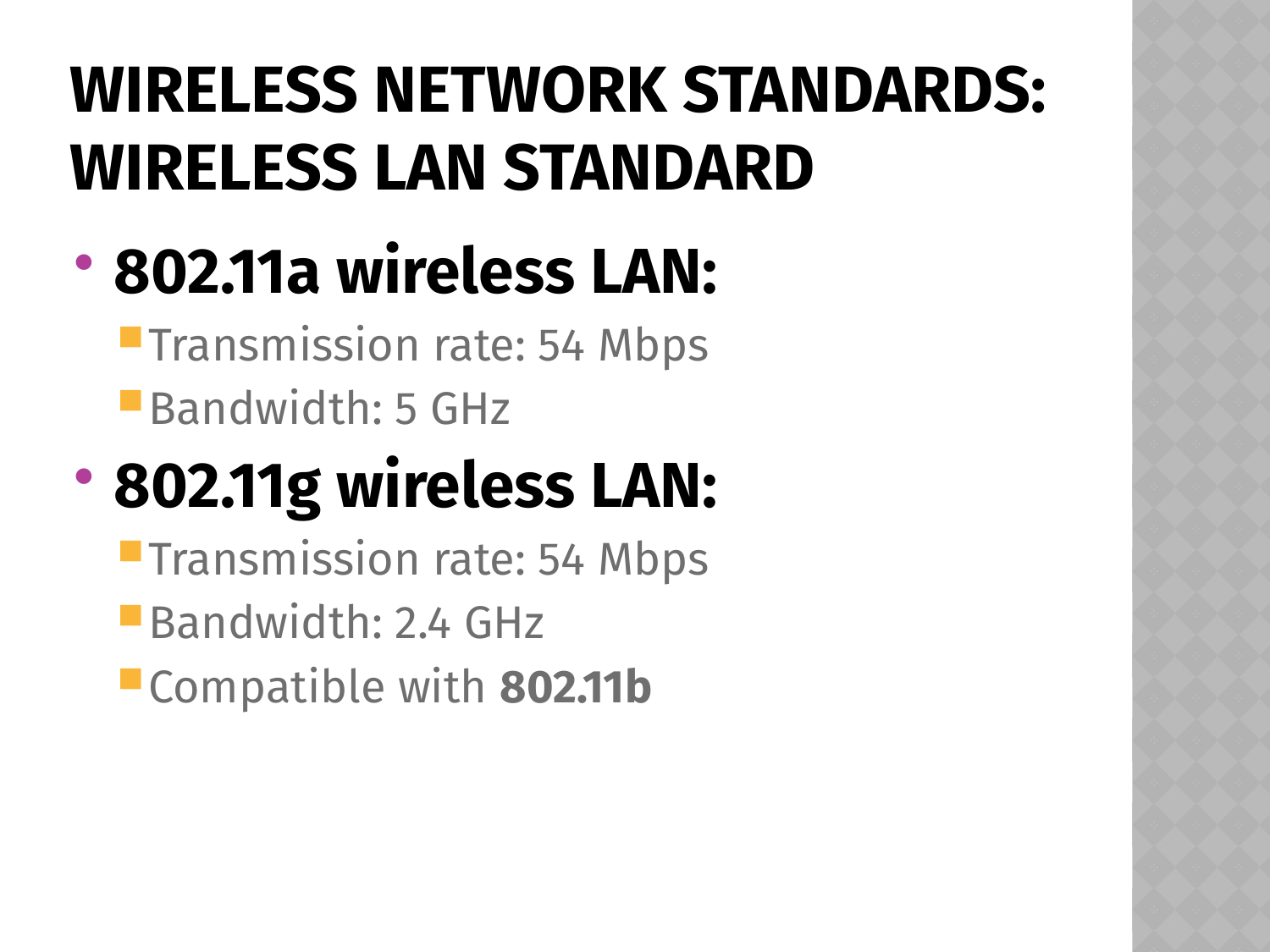

# wireless network standards: wireless LAN standard
802.11a wireless LAN:
Transmission rate: 54 Mbps
Bandwidth: 5 GHz
802.11g wireless LAN:
Transmission rate: 54 Mbps
Bandwidth: 2.4 GHz
Compatible with 802.11b